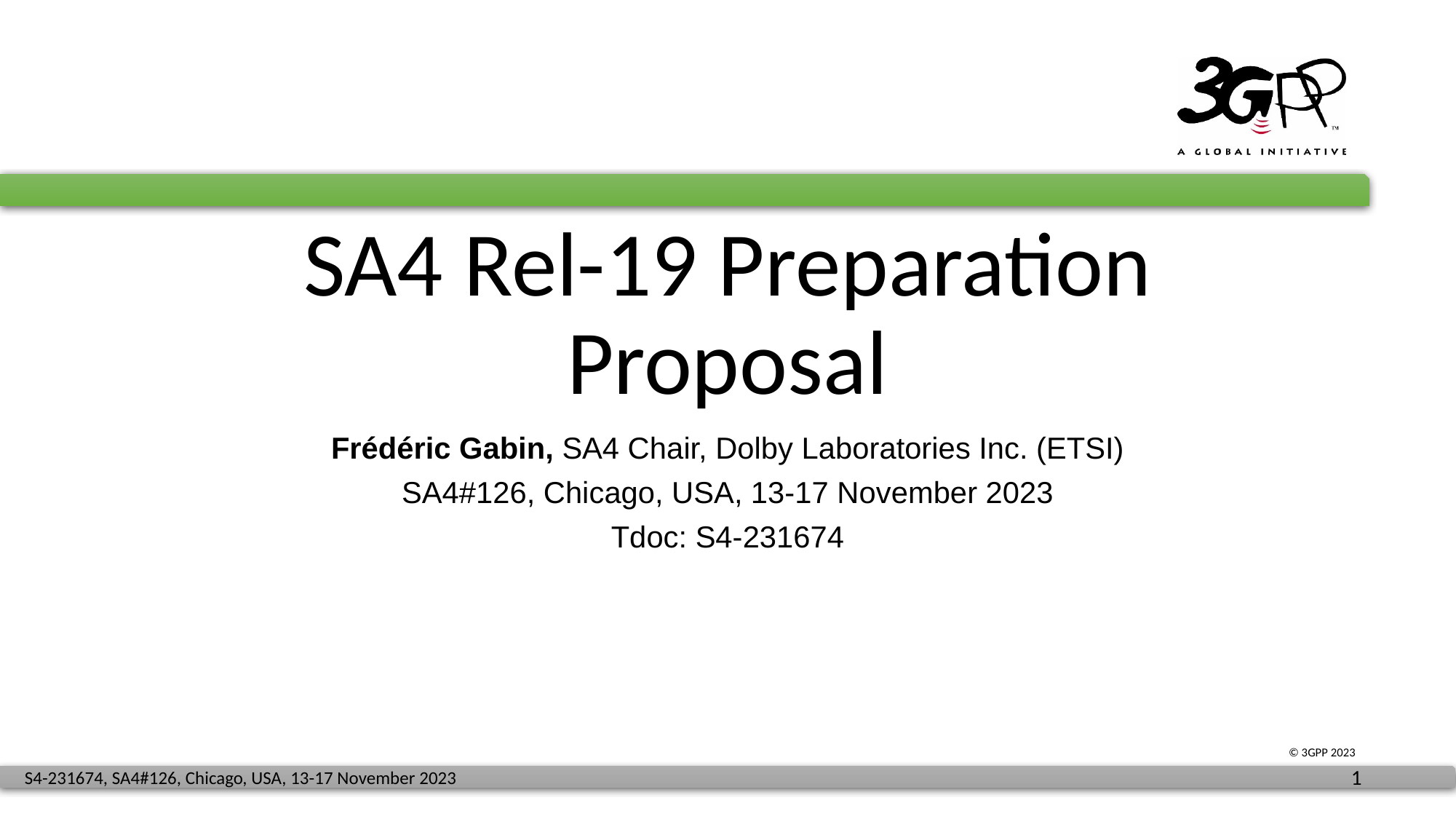

# SA4 Rel-19 Preparation Proposal
Frédéric Gabin, SA4 Chair, Dolby Laboratories Inc. (ETSI)
SA4#126, Chicago, USA, 13-17 November 2023
Tdoc: S4-231674